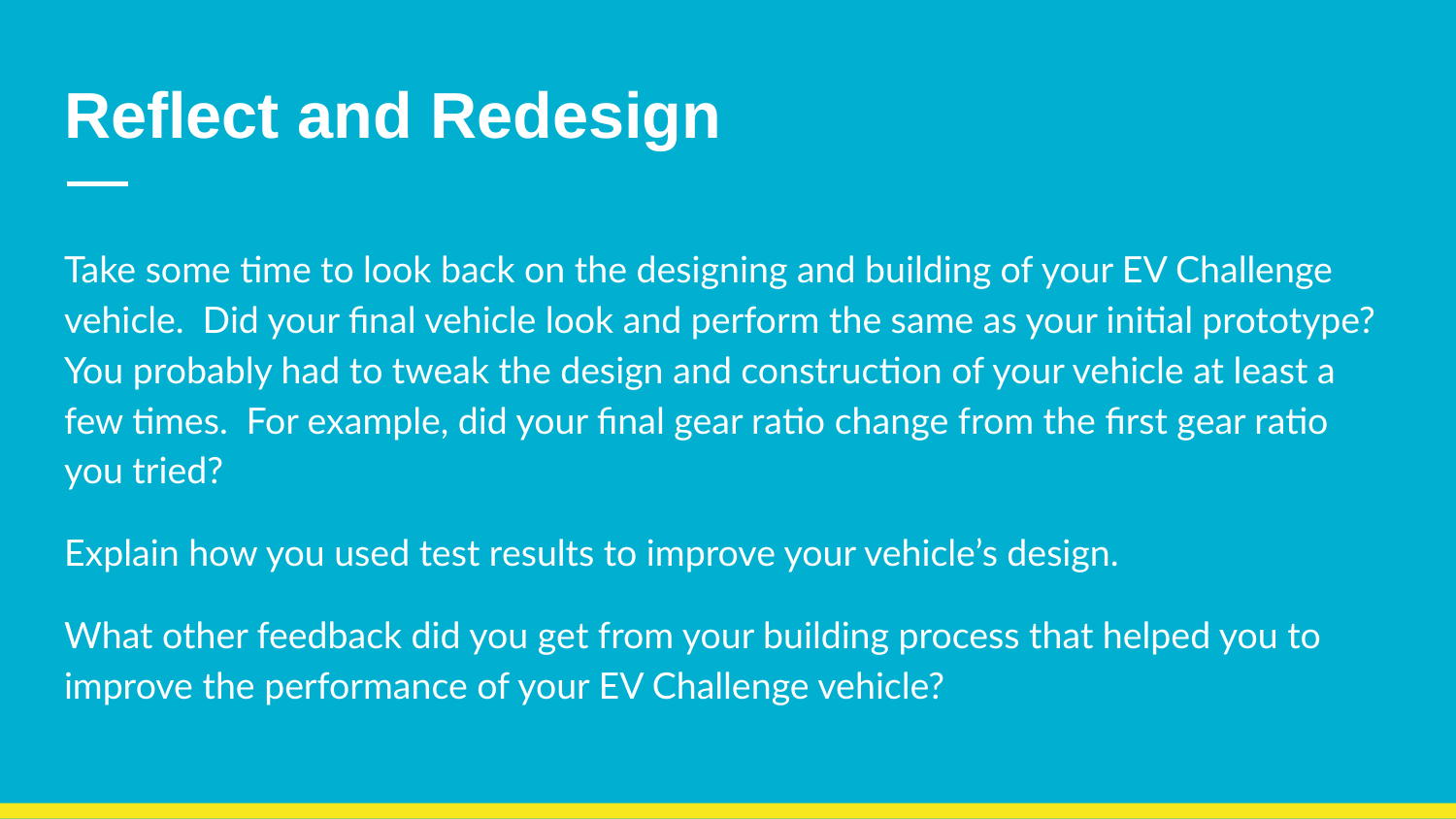

# Reflect and Redesign
Take some time to look back on the designing and building of your EV Challenge vehicle.  Did your final vehicle look and perform the same as your initial prototype?  You probably had to tweak the design and construction of your vehicle at least a few times.  For example, did your final gear ratio change from the first gear ratio you tried?
Explain how you used test results to improve your vehicle’s design.
What other feedback did you get from your building process that helped you to improve the performance of your EV Challenge vehicle?